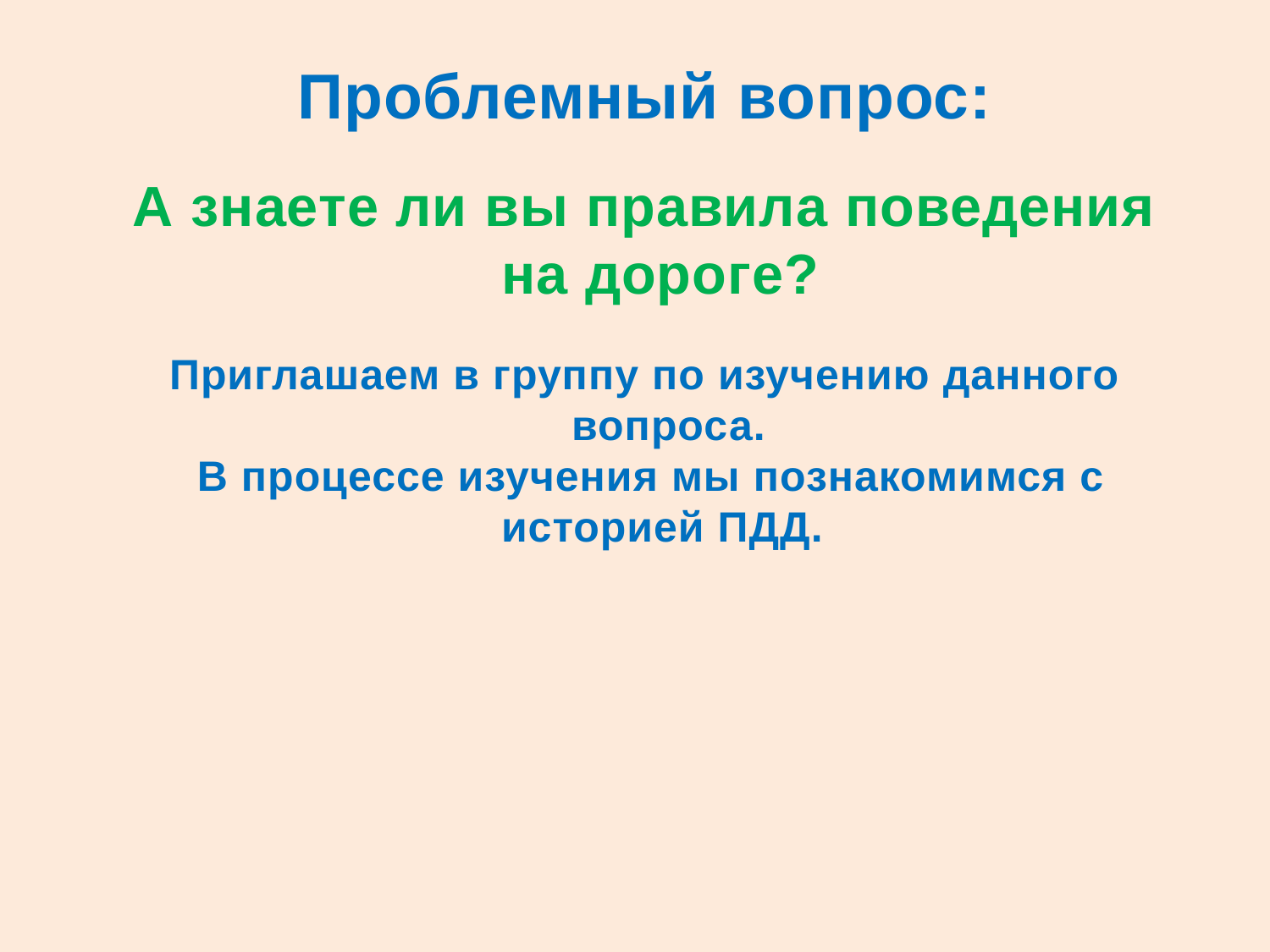

Проблемный вопрос:

А знаете ли вы правила поведения на дороге?

Приглашаем в группу по изучению данного вопроса.
 В процессе изучения мы познакомимся с историей ПДД.